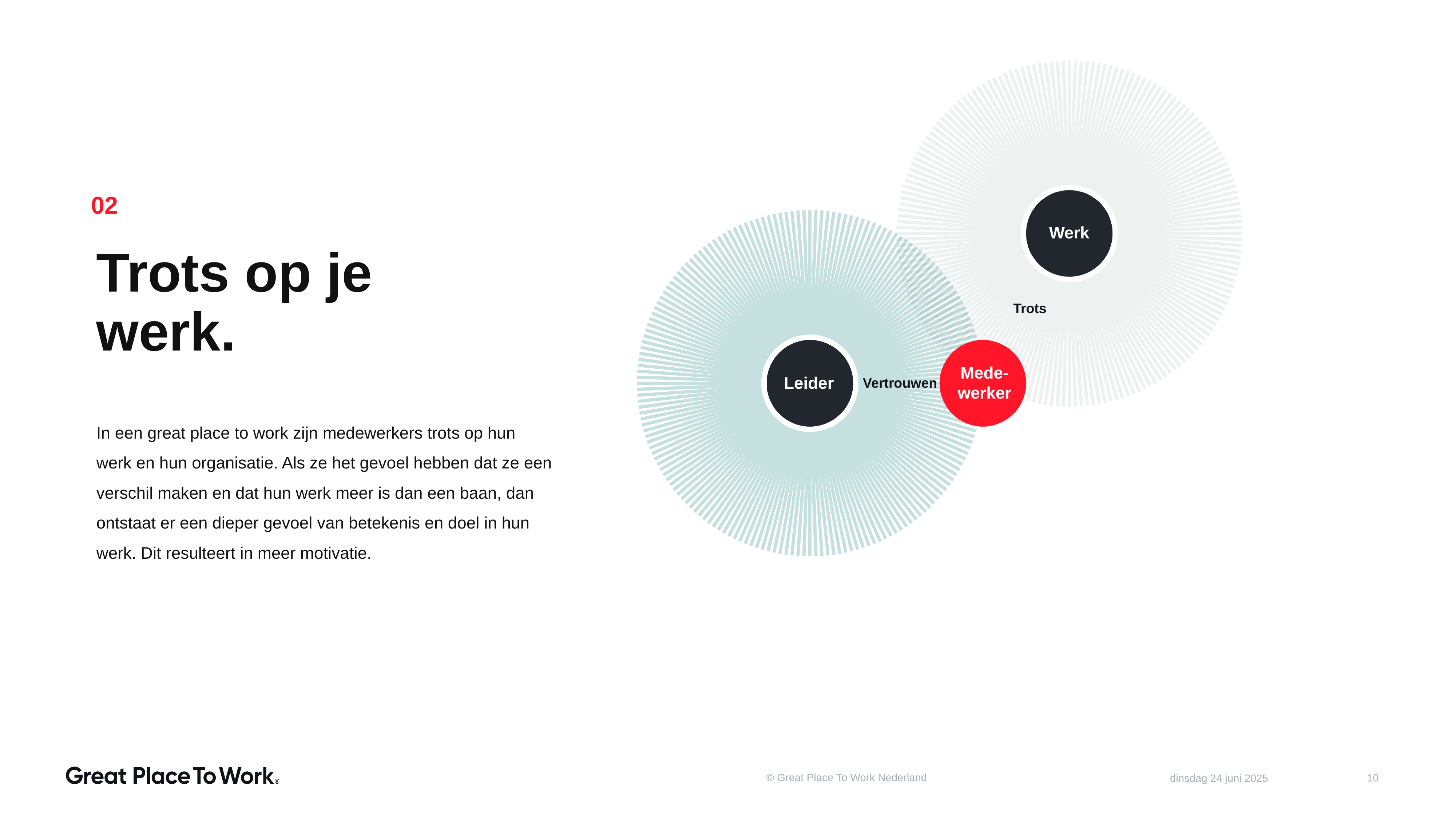

© Great Place To Work Nederland
10
dinsdag 24 juni 2025